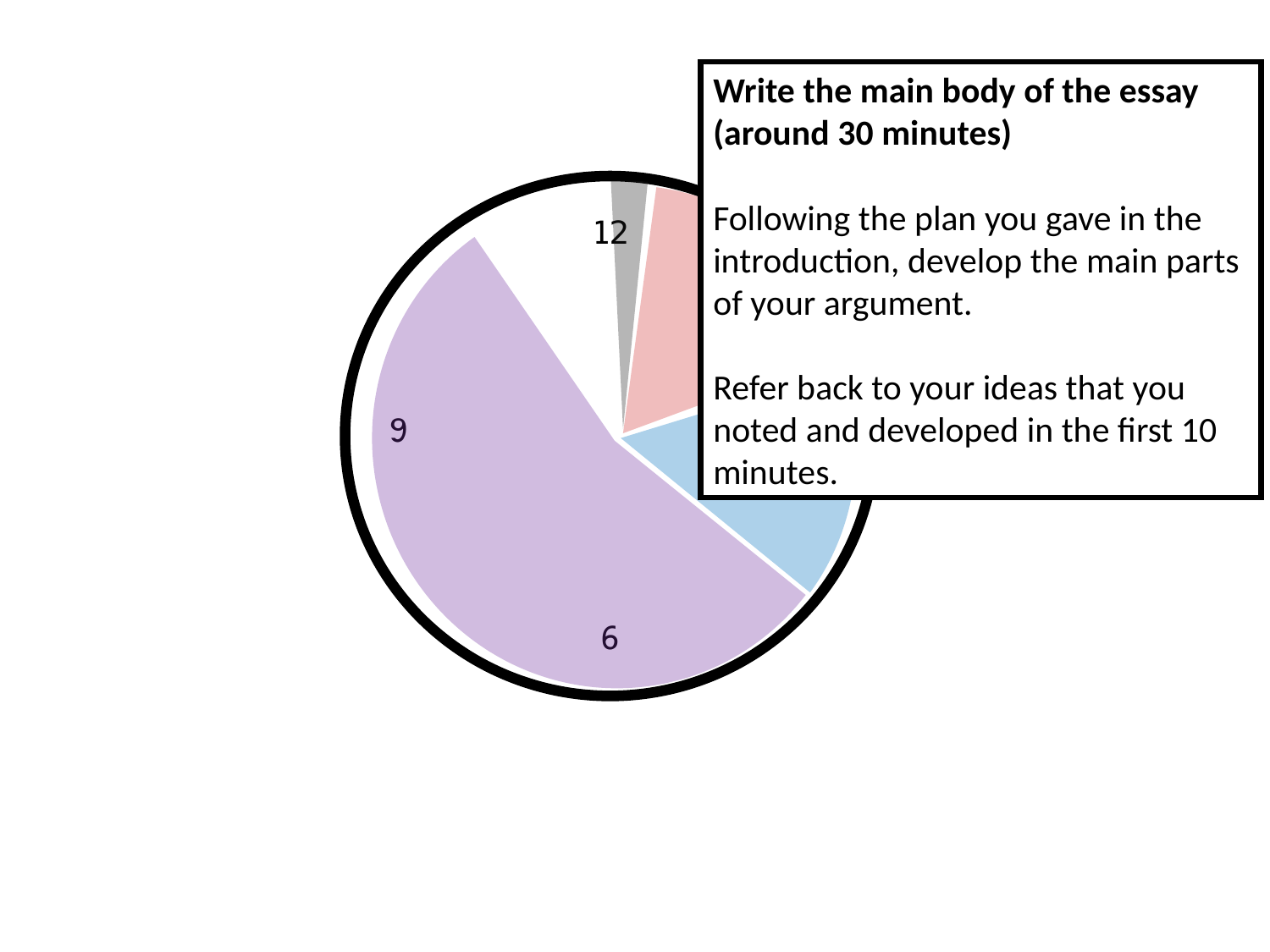

Write the main body of the essay (around 30 minutes)

Following the plan you gave in the introduction, develop the main parts of your argument.

Refer back to your ideas that you noted and developed in the first 10 minutes.

12
9
3
6